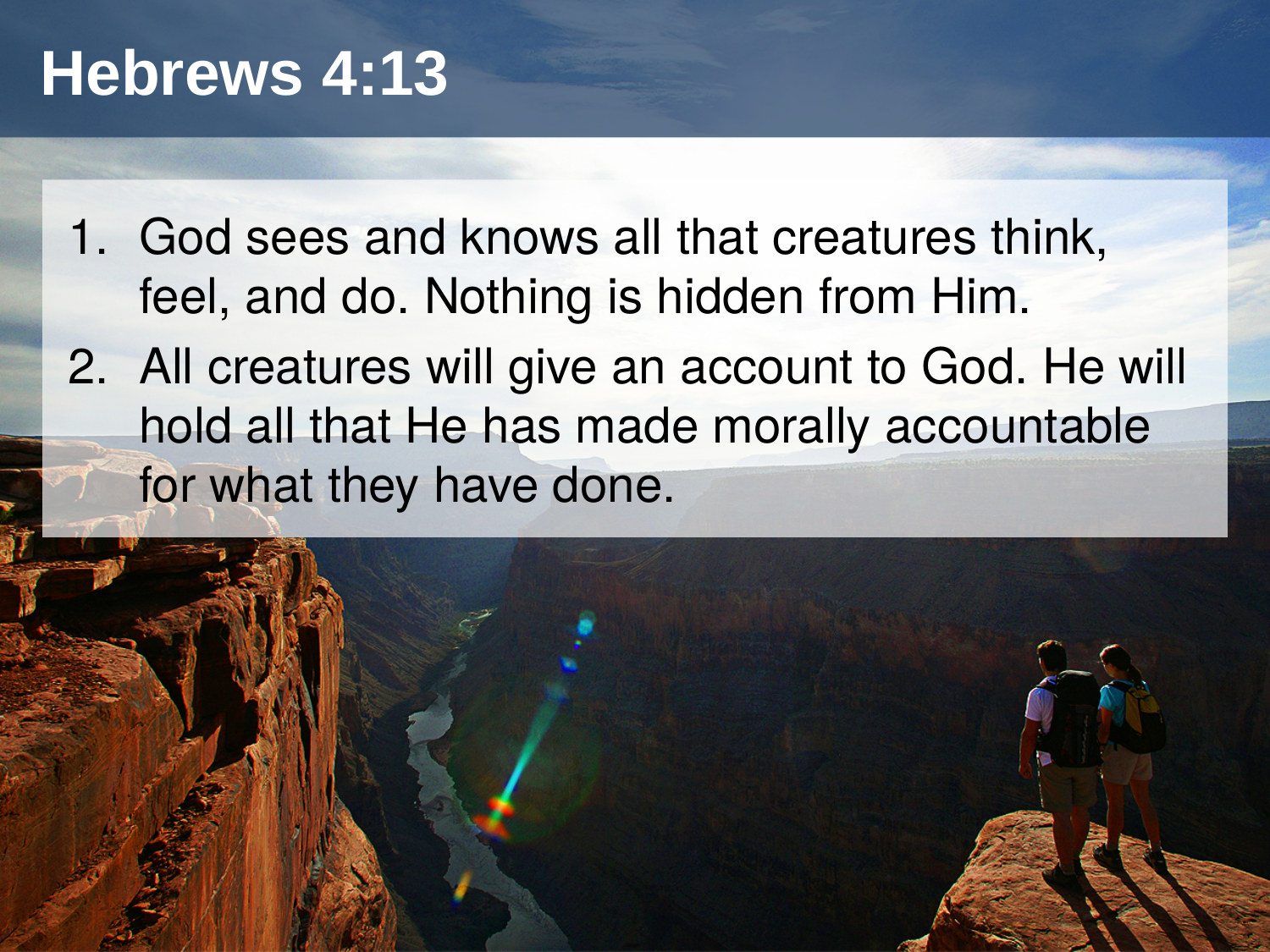

Hebrews 4:13
God sees and knows all that creatures think, feel, and do. Nothing is hidden from Him.
All creatures will give an account to God. He will hold all that He has made morally accountable for what they have done.